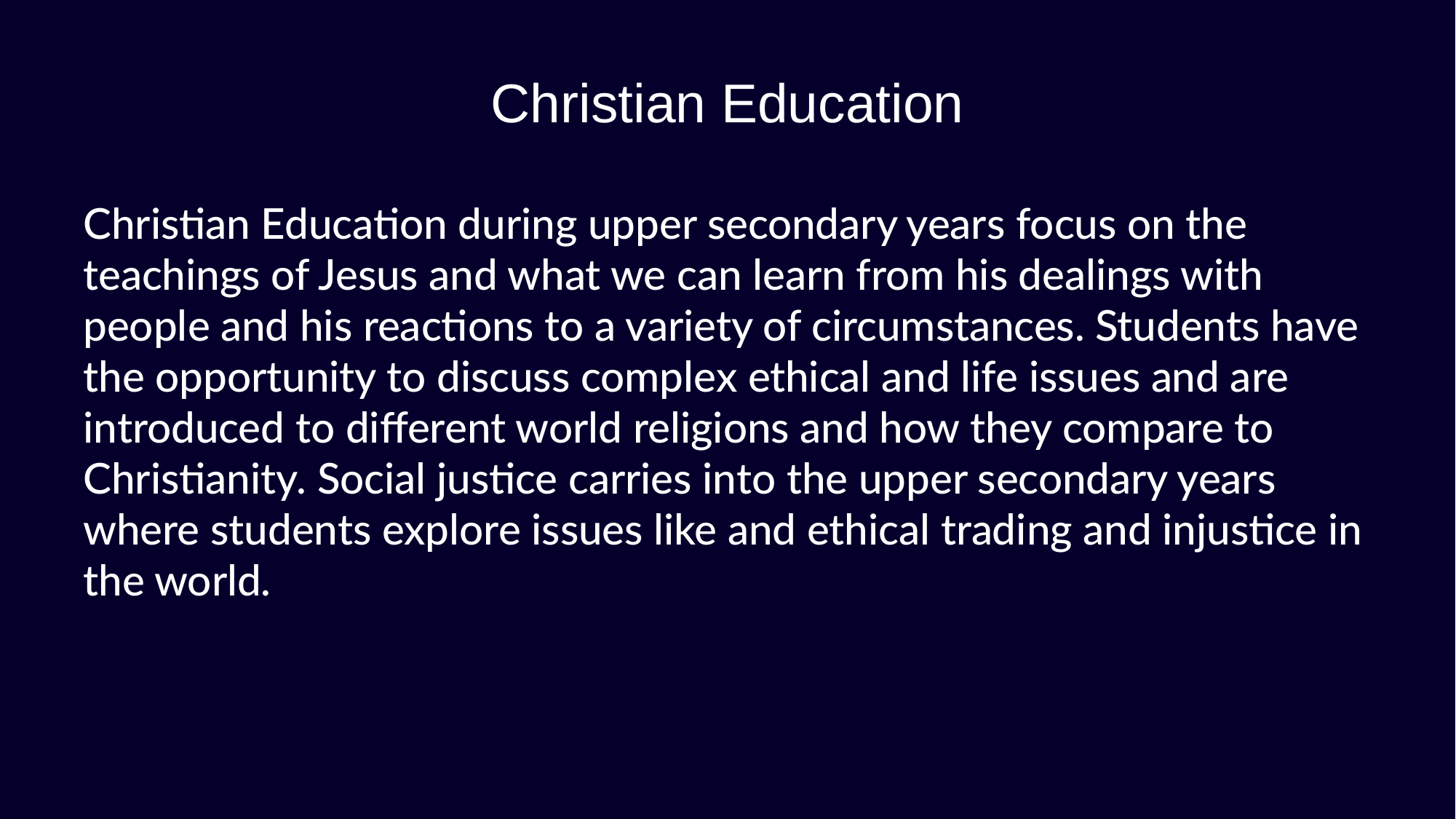

# Christian Education
Christian Education during upper secondary years focus on the teachings of Jesus and what we can learn from his dealings with people and his reactions to a variety of circumstances. Students have the opportunity to discuss complex ethical and life issues and are introduced to different world religions and how they compare to Christianity. Social justice carries into the upper secondary years where students explore issues like and ethical trading and injustice in the world.